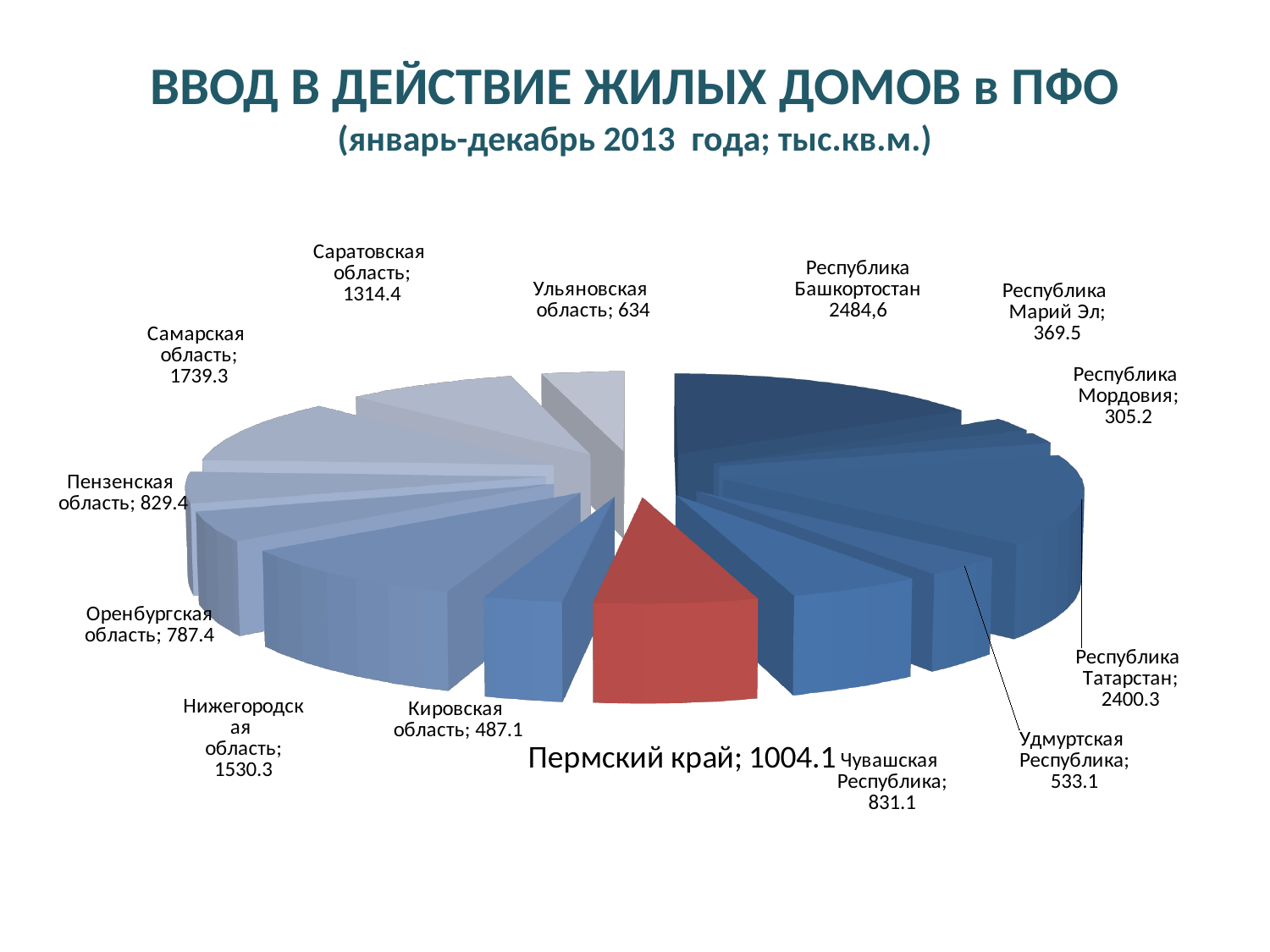

# ВВОД В ДЕЙСТВИЕ ЖИЛЫХ ДОМОВ в ПФО (январь-декабрь 2013  года; тыс.кв.м.)

[unsupported chart]